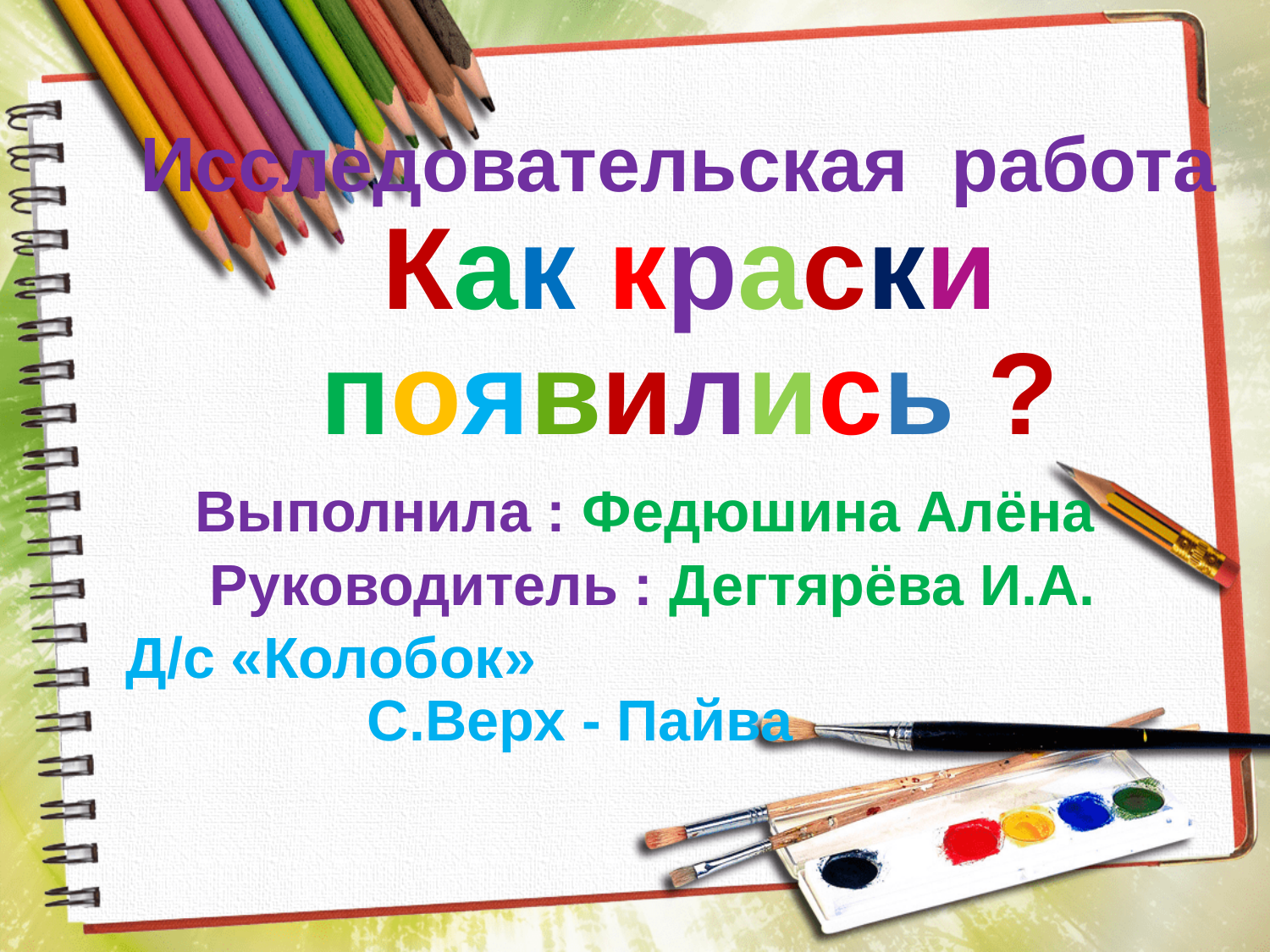

# Исследовательская  работа Как краски появились ?
        Выполнила : Федюшина Алёна
         Руководитель : Дегтярёва И.А.
Д/с «Колобок»                                С.Верх - Пайва